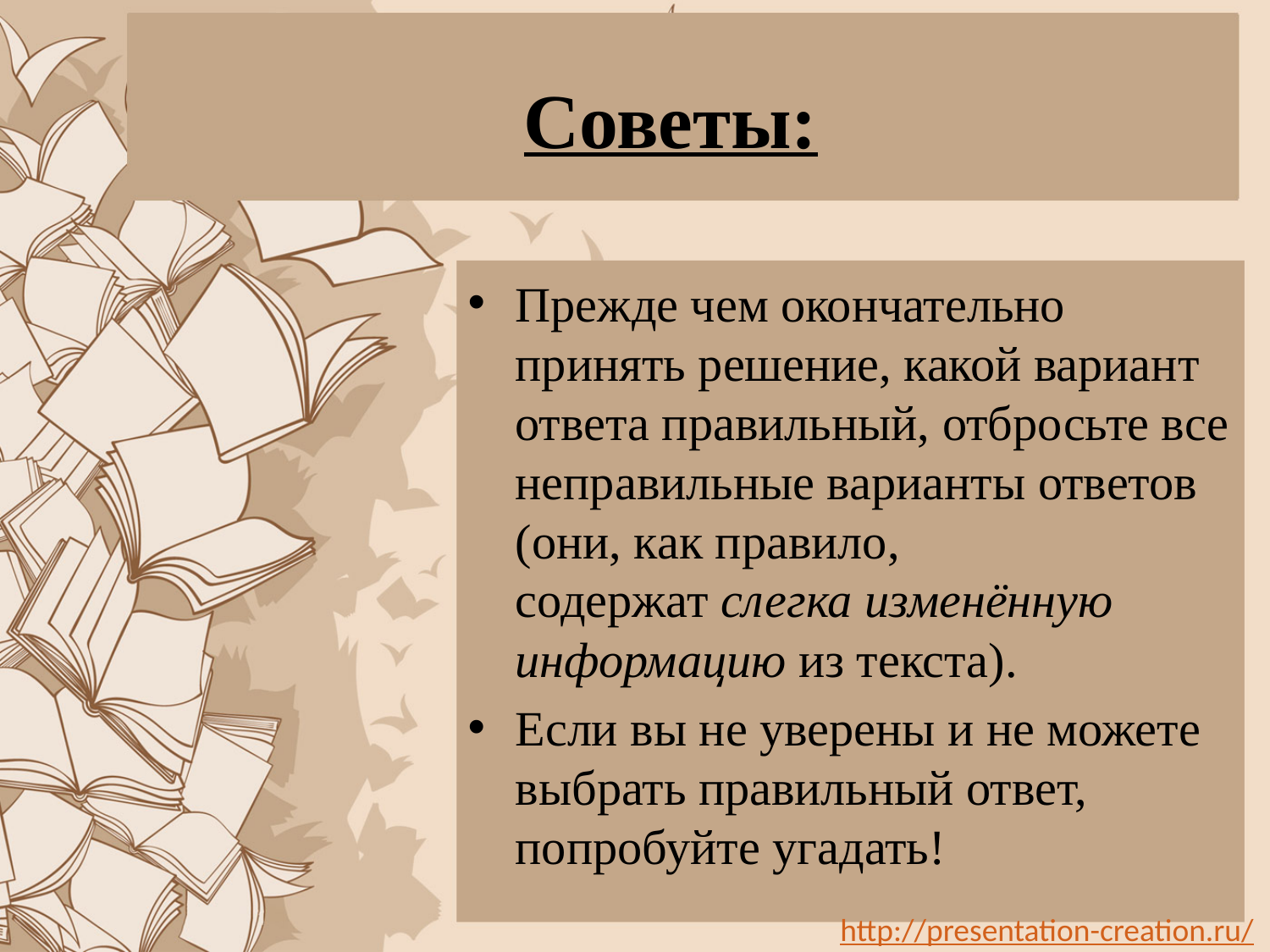

Советы:
Прежде чем окончательно принять решение, какой вариант ответа правильный, отбросьте все неправильные варианты ответов (они, как правило, содержат слегка изменённую информацию из текста).
Если вы не уверены и не можете выбрать правильный ответ, попробуйте угадать!